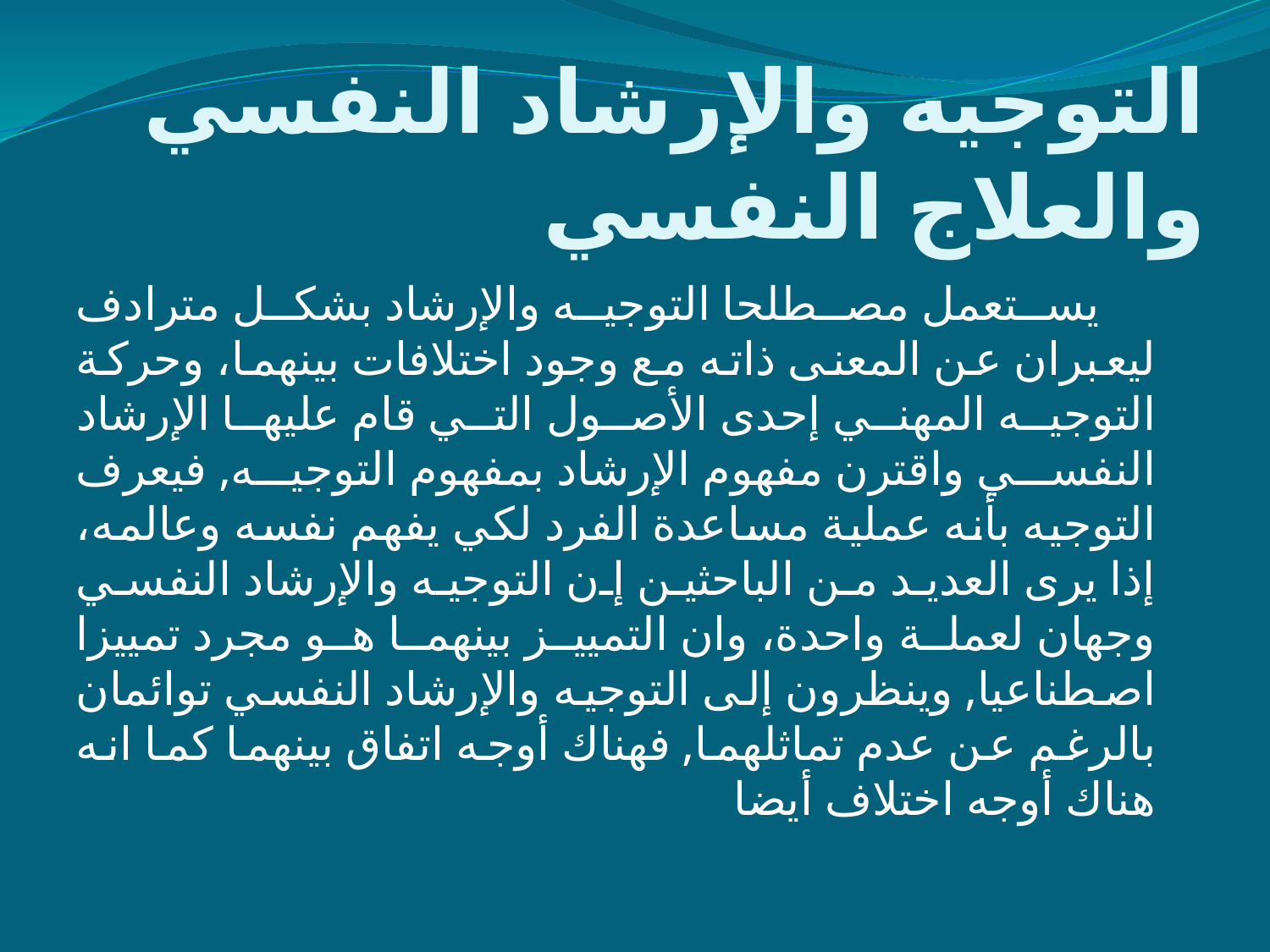

# التوجيه والإرشاد النفسي والعلاج النفسي
        يستعمل مصطلحا التوجيه والإرشاد بشكل مترادف ليعبران عن المعنى ذاته مع وجود اختلافات بينهما، وحركة التوجيه المهني إحدى الأصول التي قام عليها الإرشاد النفسي واقترن مفهوم الإرشاد بمفهوم التوجيه, فيعرف التوجيه بأنه عملية مساعدة الفرد لكي يفهم نفسه وعالمه، إذا يرى العديد من الباحثين إن التوجيه والإرشاد النفسي وجهان لعملة واحدة، وان التمييز بينهما هو مجرد تمييزا اصطناعيا, وينظرون إلى التوجيه والإرشاد النفسي توائمان بالرغم عن عدم تماثلهما, فهناك أوجه اتفاق بينهما كما انه هناك أوجه اختلاف أيضا